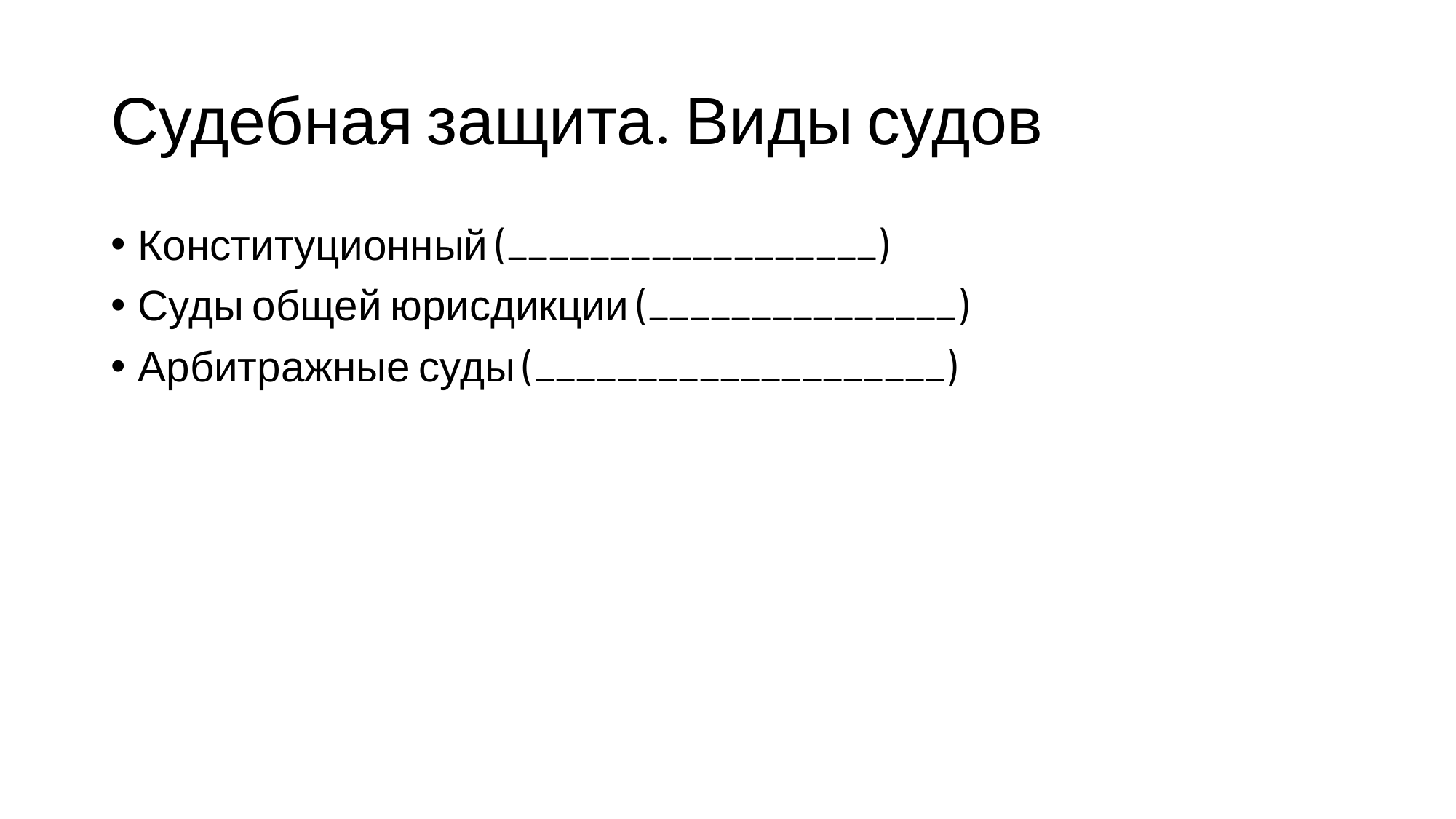

# Судебная защита. Виды судов
Конституционный (__________________)
Суды общей юрисдикции (_______________)
Арбитражные суды (____________________)